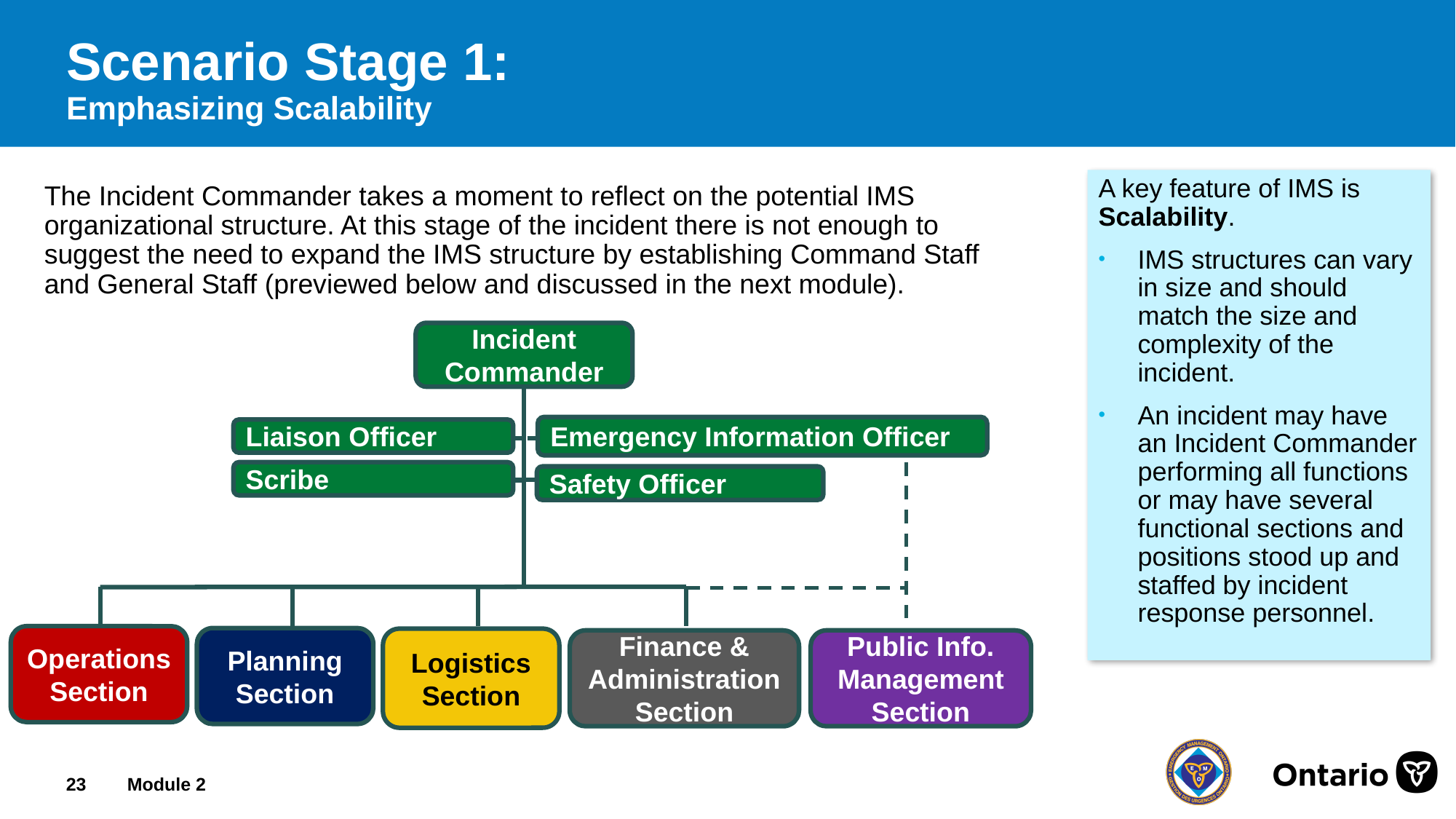

# Scenario Stage 1: Emphasizing Scalability
A key feature of IMS is Scalability.
IMS structures can vary in size and should match the size and complexity of the incident.
An incident may have an Incident Commander performing all functions or may have several functional sections and positions stood up and staffed by incident response personnel.
The Incident Commander takes a moment to reflect on the potential IMS organizational structure. At this stage of the incident there is not enough to suggest the need to expand the IMS structure by establishing Command Staff and General Staff (previewed below and discussed in the next module).

Incident Commander
Emergency Information Officer
Liaison Officer
Scribe
Safety Officer
Operations Section
Planning Section
Logistics Section
Finance & Administration Section
Public Info. Management Section
23
Module 2